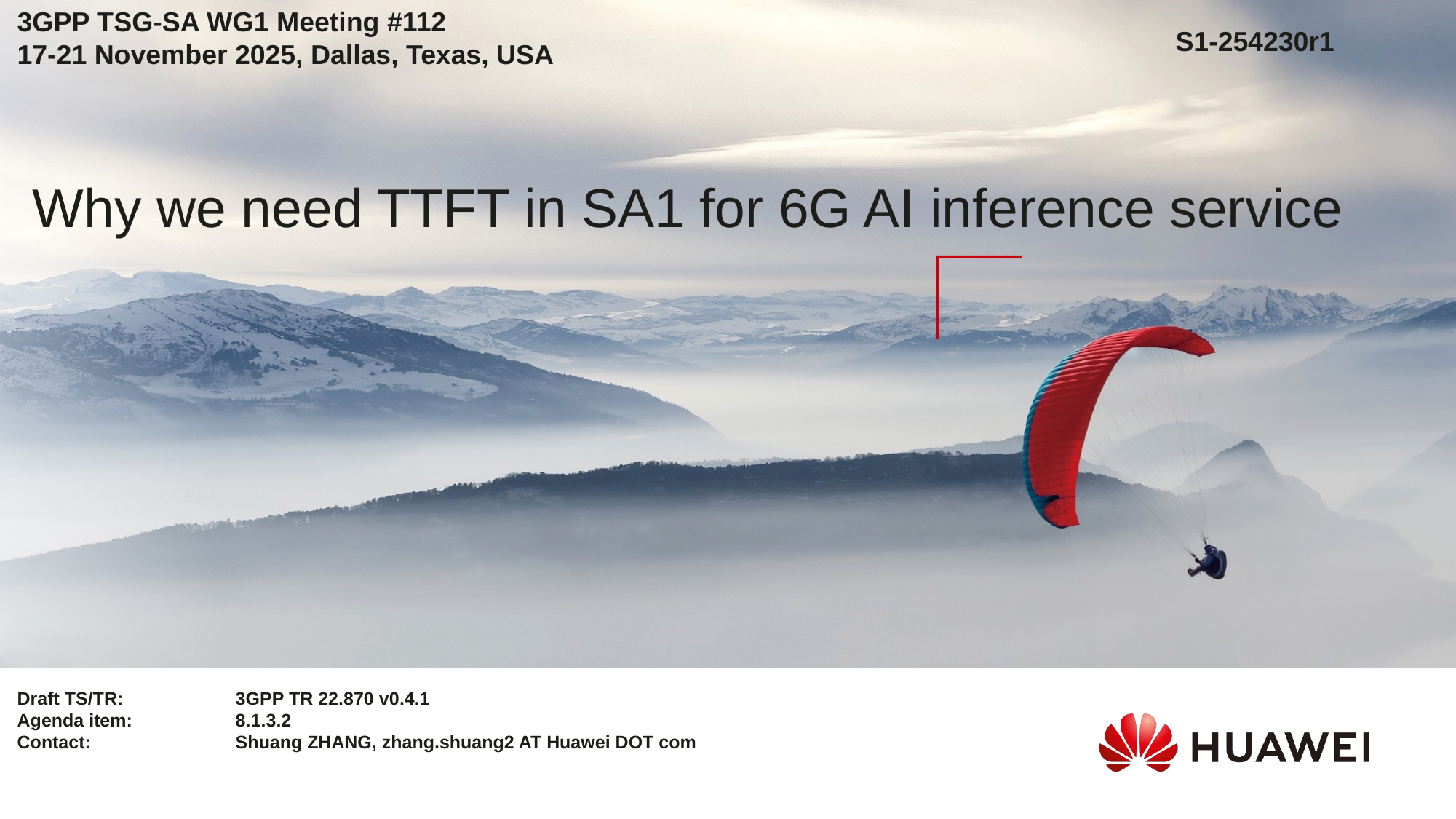

3GPP TSG-SA WG1 Meeting #112
17-21 November 2025, Dallas, Texas, USA
S1-254230r1
Why we need TTFT in SA1 for 6G AI inference service
Draft TS/TR:		3GPP TR 22.870 v0.4.1
Agenda item: 	8.1.3.2
Contact:	  	Shuang ZHANG, zhang.shuang2 AT Huawei DOT com